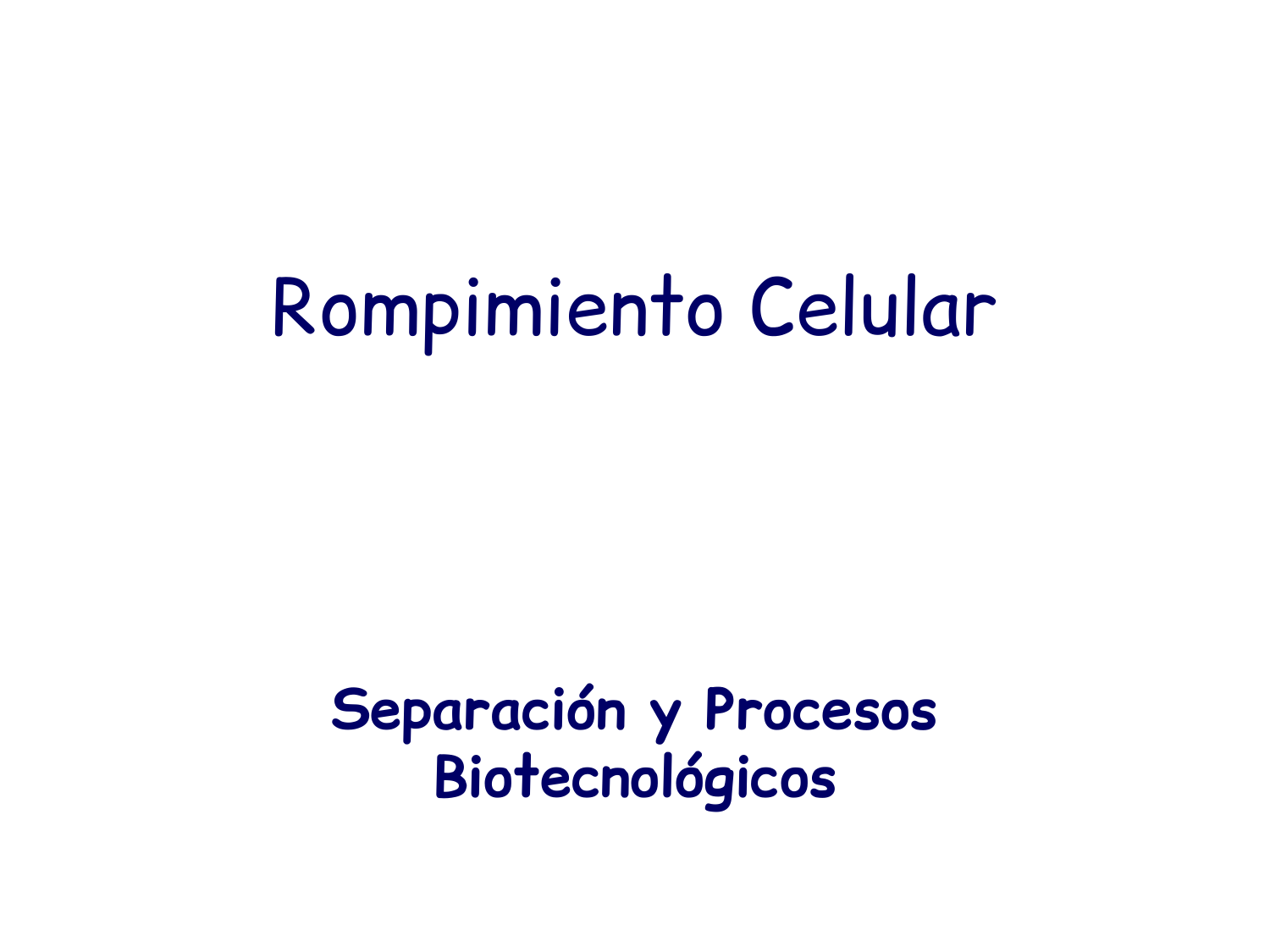

# Rompimiento Celular
Separación y Procesos Biotecnológicos